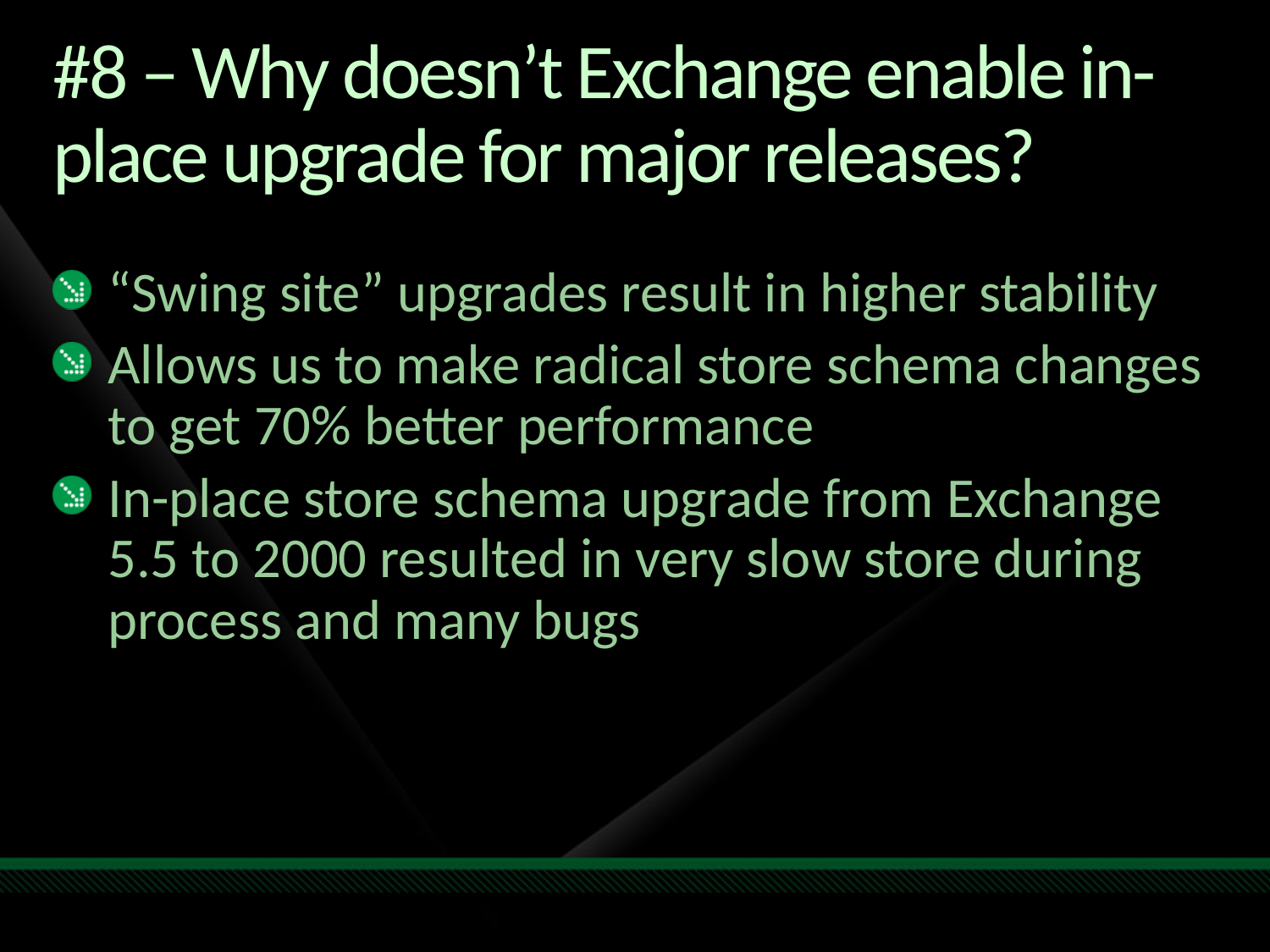

# #8 – Why doesn’t Exchange enable in-place upgrade for major releases?
“Swing site” upgrades result in higher stability
Allows us to make radical store schema changes to get 70% better performance
In-place store schema upgrade from Exchange 5.5 to 2000 resulted in very slow store during process and many bugs